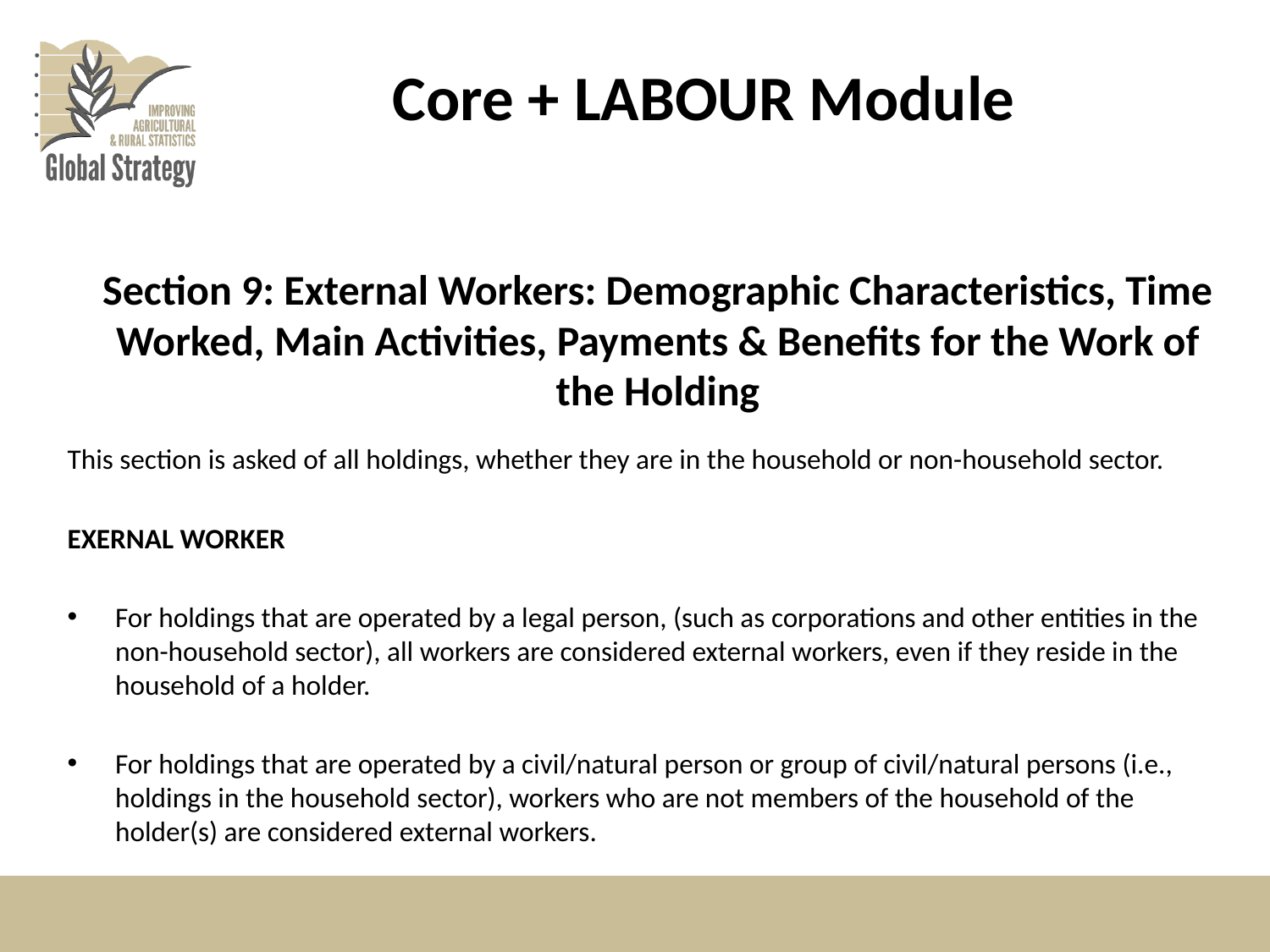

# Core + LABOUR Module
Section 9: External Workers: Demographic Characteristics, Time Worked, Main Activities, Payments & Benefits for the Work of the Holding
This section is asked of all holdings, whether they are in the household or non-household sector.

EXERNAL WORKER

For holdings that are operated by a legal person, (such as corporations and other entities in the non-household sector), all workers are considered external workers, even if they reside in the household of a holder.

For holdings that are operated by a civil/natural person or group of civil/natural persons (i.e., holdings in the household sector), workers who are not members of the household of the holder(s) are considered external workers.